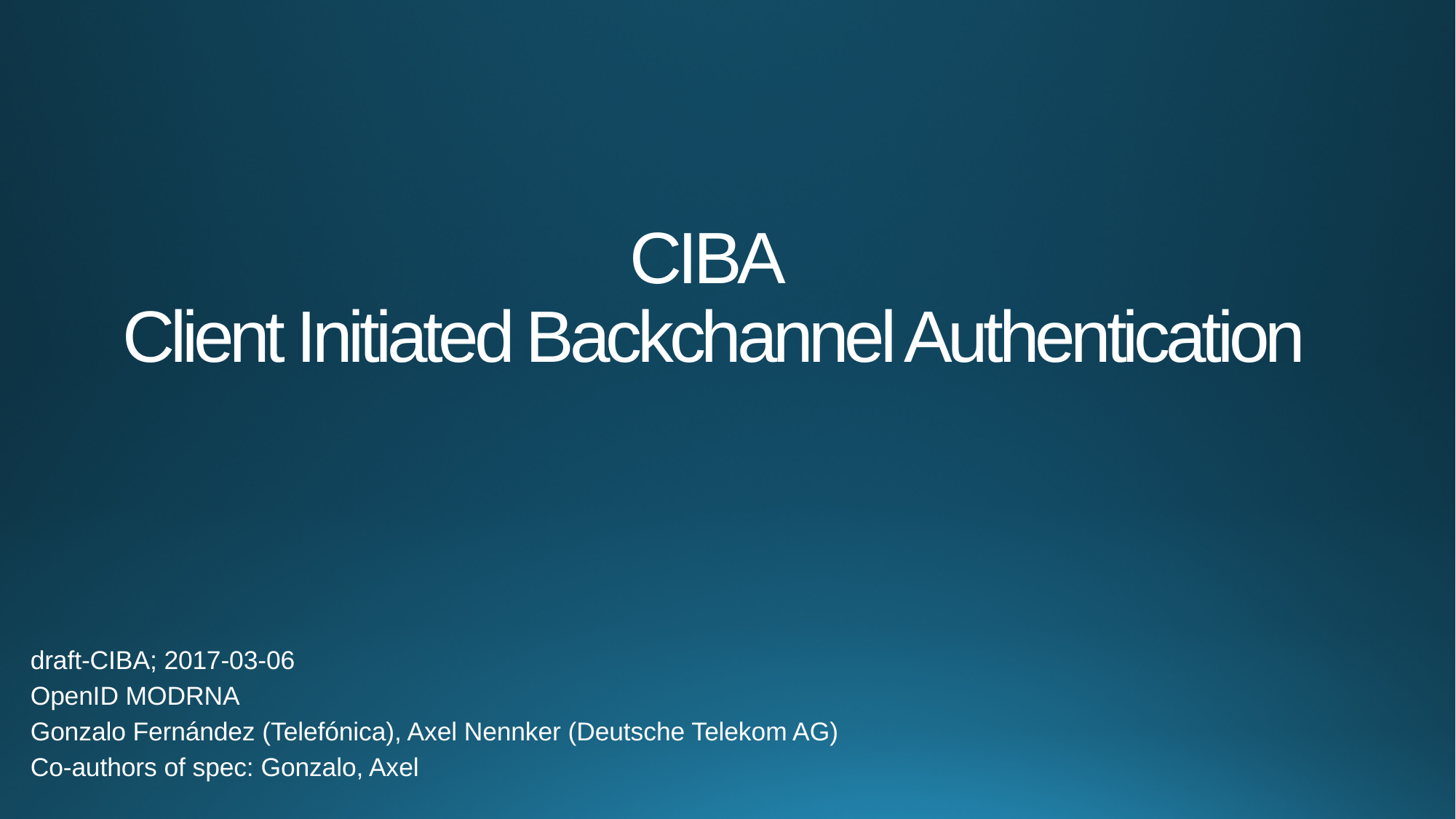

# CIBA Client Initiated Backchannel Authentication
draft-CIBA; 2017-03-06
OpenID MODRNA
Gonzalo Fernández (Telefónica), Axel Nennker (Deutsche Telekom AG)
Co-authors of spec: Gonzalo, Axel